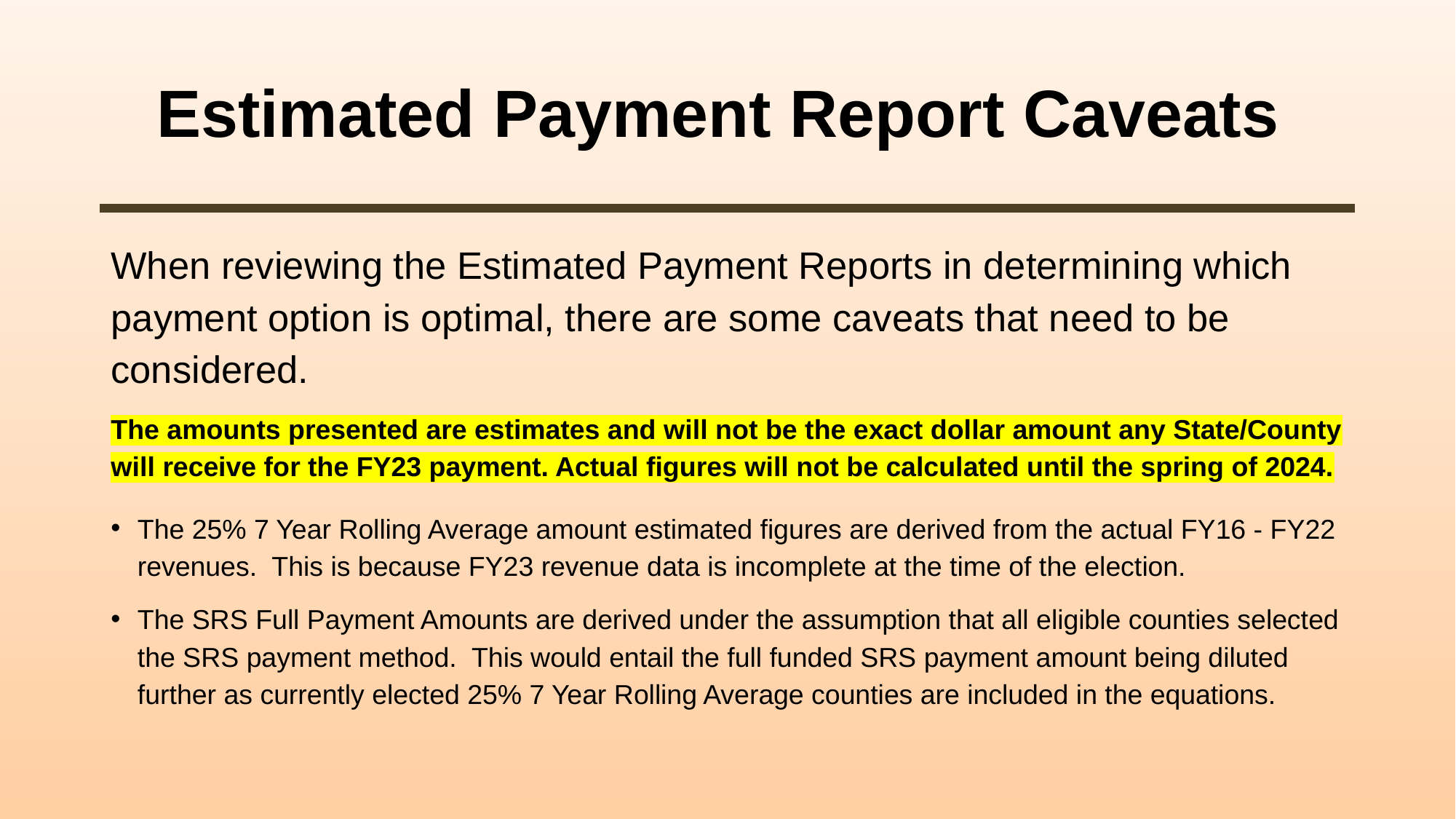

# Estimated Payment Report Caveats
When reviewing the Estimated Payment Reports in determining which payment option is optimal, there are some caveats that need to be considered.
The amounts presented are estimates and will not be the exact dollar amount any State/County will receive for the FY23 payment. Actual figures will not be calculated until the spring of 2024.
The 25% 7 Year Rolling Average amount estimated figures are derived from the actual FY16 - FY22 revenues.  This is because FY23 revenue data is incomplete at the time of the election.
The SRS Full Payment Amounts are derived under the assumption that all eligible counties selected the SRS payment method.  This would entail the full funded SRS payment amount being diluted further as currently elected 25% 7 Year Rolling Average counties are included in the equations.